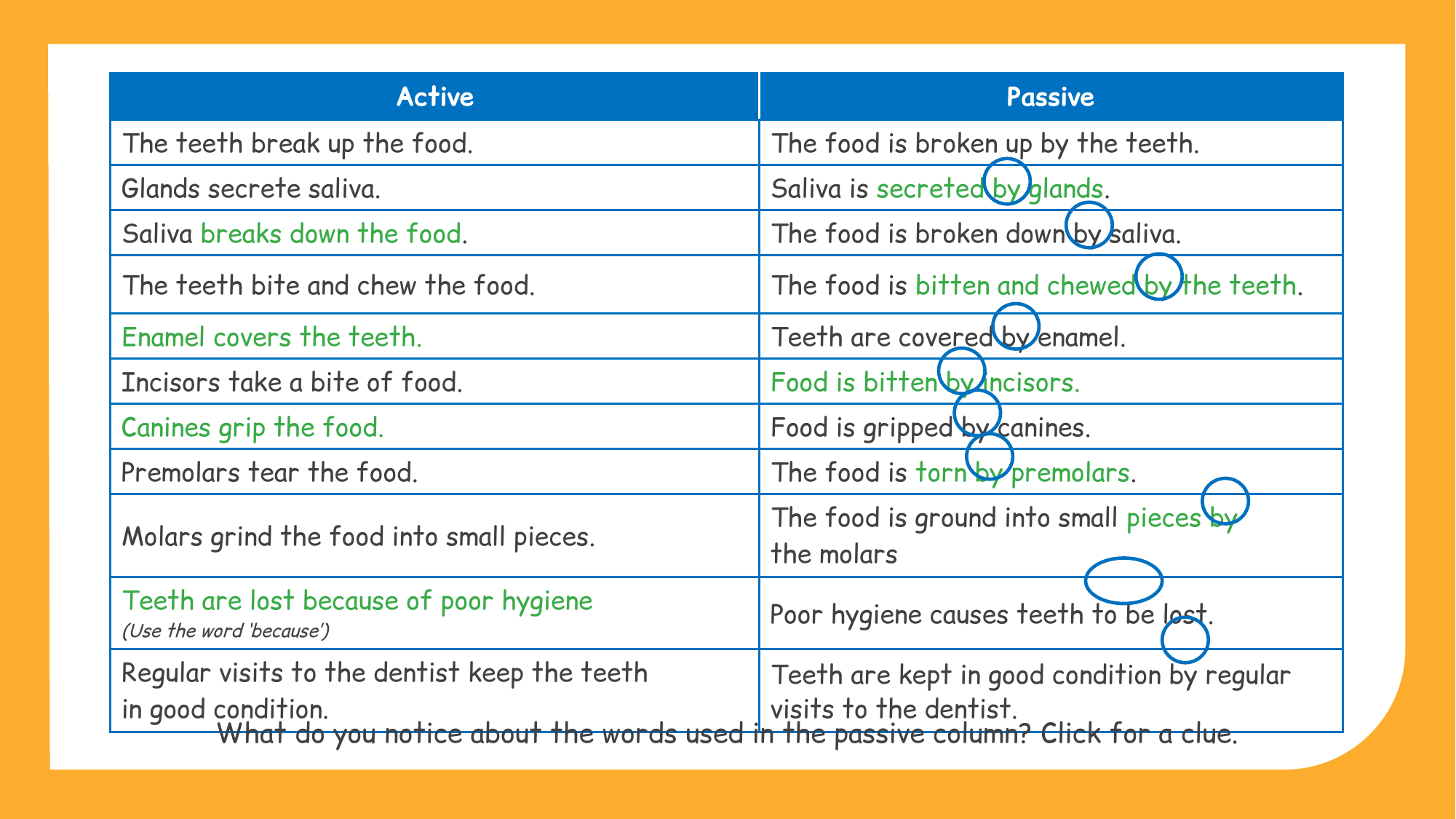

| Active | Passive |
| --- | --- |
| The teeth break up the food. | The food is broken up by the teeth. |
| Glands secrete saliva. | Saliva is secreted by glands. |
| Saliva breaks down the food. | The food is broken down by saliva. |
| The teeth bite and chew the food. | The food is bitten and chewed by the teeth. |
| Enamel covers the teeth. | Teeth are covered by enamel. |
| Incisors take a bite of food. | Food is bitten by incisors. |
| Canines grip the food. | Food is gripped by canines. |
| Premolars tear the food. | The food is torn by premolars. |
| Molars grind the food into small pieces. | The food is ground into small pieces by the molars |
| Teeth are lost because of poor hygiene (Use the word ‘because’) | Poor hygiene causes teeth to be lost. |
| Regular visits to the dentist keep the teeth in good condition. | Teeth are kept in good condition by regular visits to the dentist. |

What do you notice about the words used in the passive column? Click for a clue.